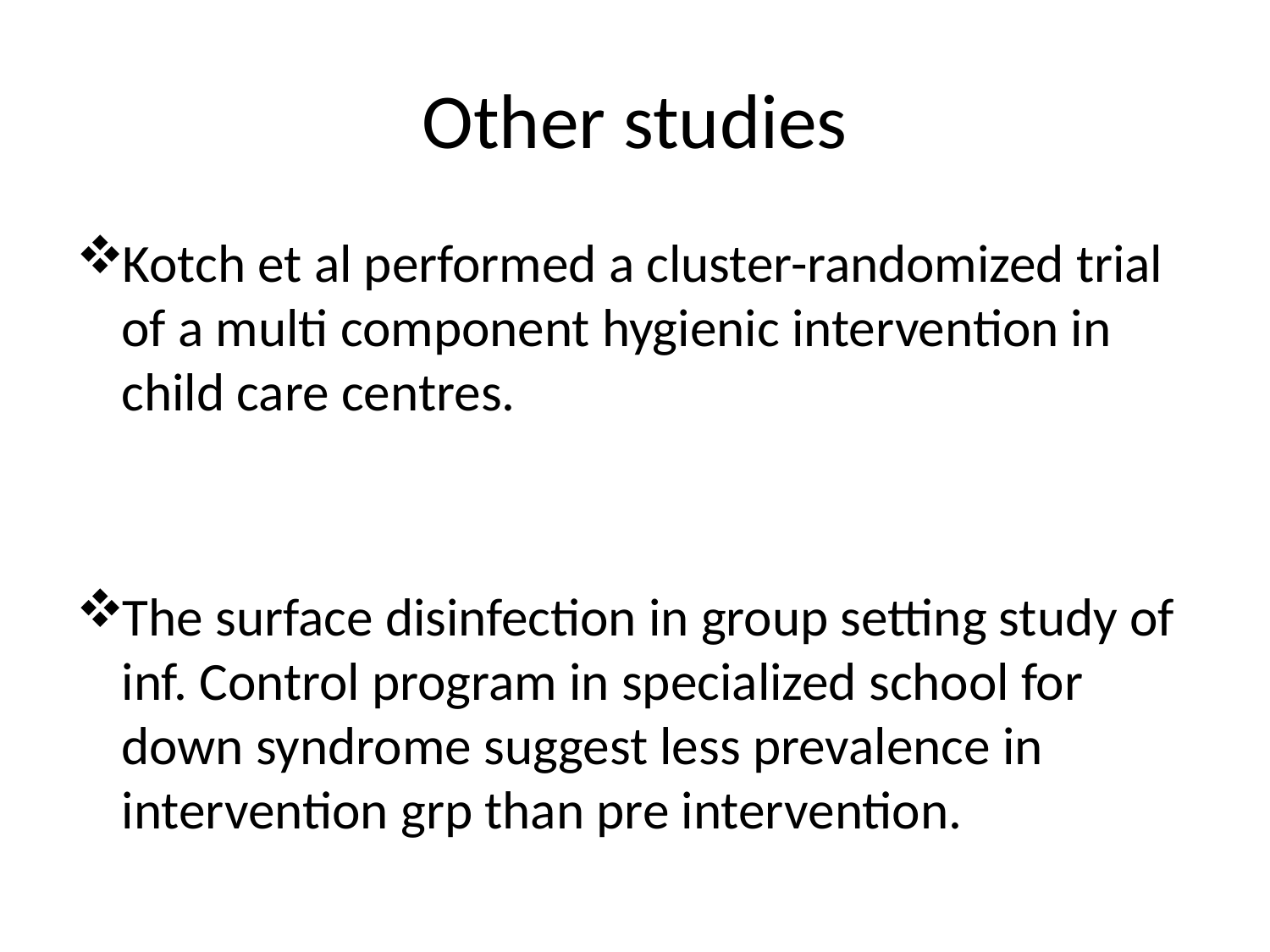

# Other studies
Kotch et al performed a cluster-randomized trial of a multi component hygienic intervention in child care centres.

The surface disinfection in group setting study of inf. Control program in specialized school for down syndrome suggest less prevalence in intervention grp than pre intervention.